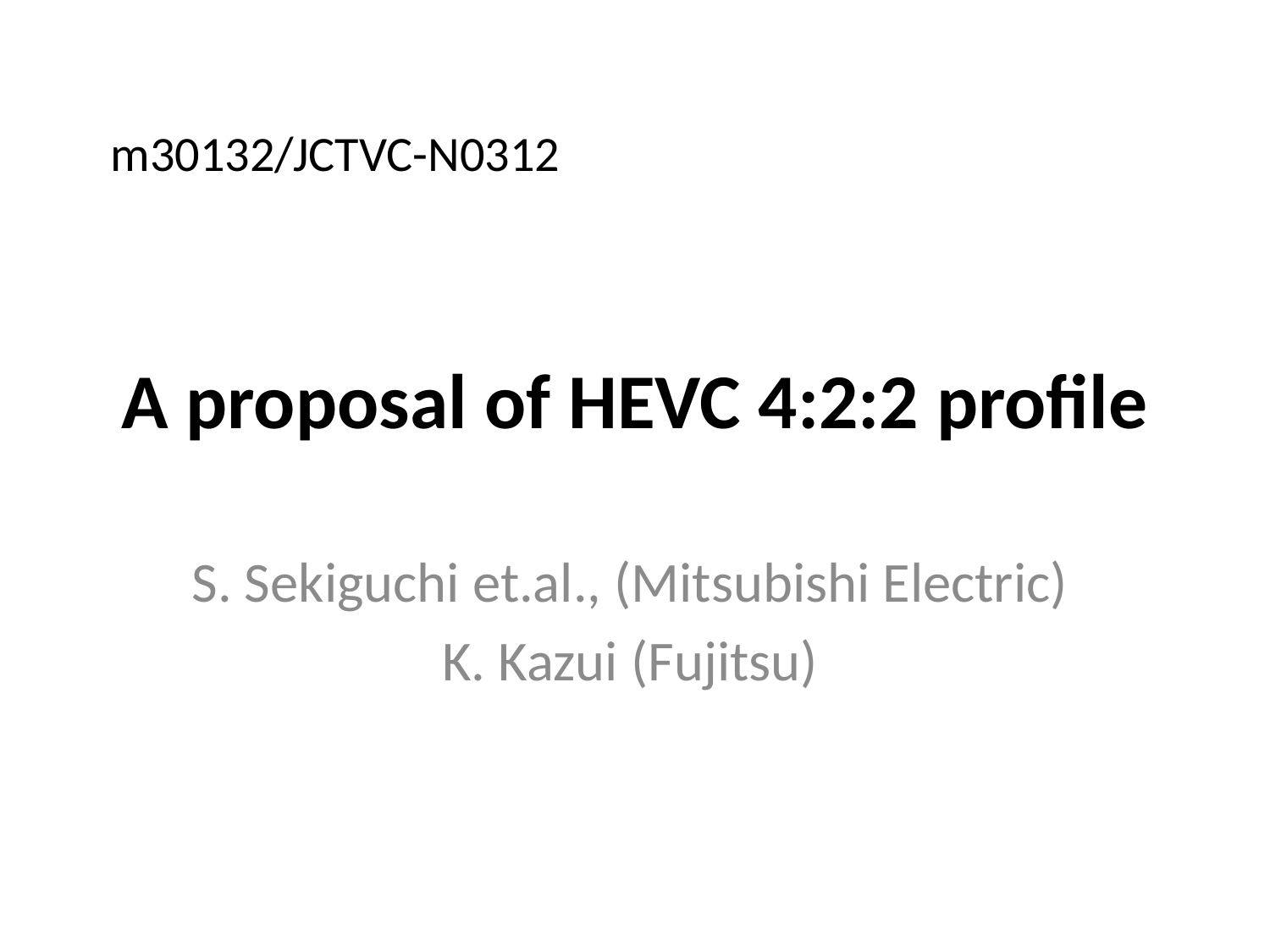

m30132/JCTVC-N0312
# A proposal of HEVC 4:2:2 profile
S. Sekiguchi et.al., (Mitsubishi Electric)
K. Kazui (Fujitsu)